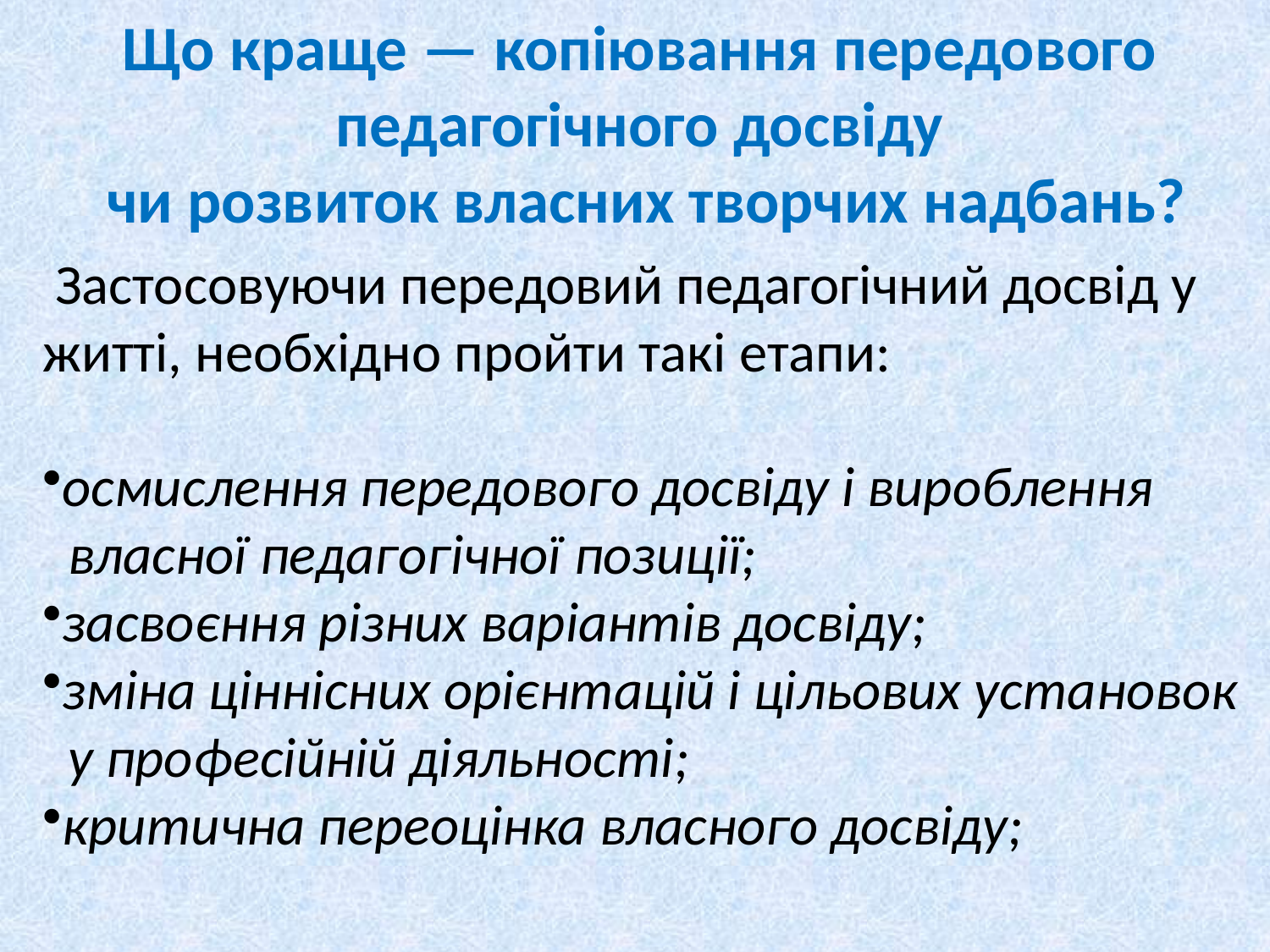

Що краще — копіювання передового
педагогічного досвіду
чи розвиток власних творчих надбань?
 Застосовуючи передовий педагогічний досвід у житті, необхідно пройти такі етапи:

осмислення передового досвіду і вироблення
  власної педагогічної позиції;
засвоєння різних варіантів досвіду;
зміна ціннісних орієнтацій і цільових установок
  у професійній діяльності;
критична переоцінка власного досвіду;